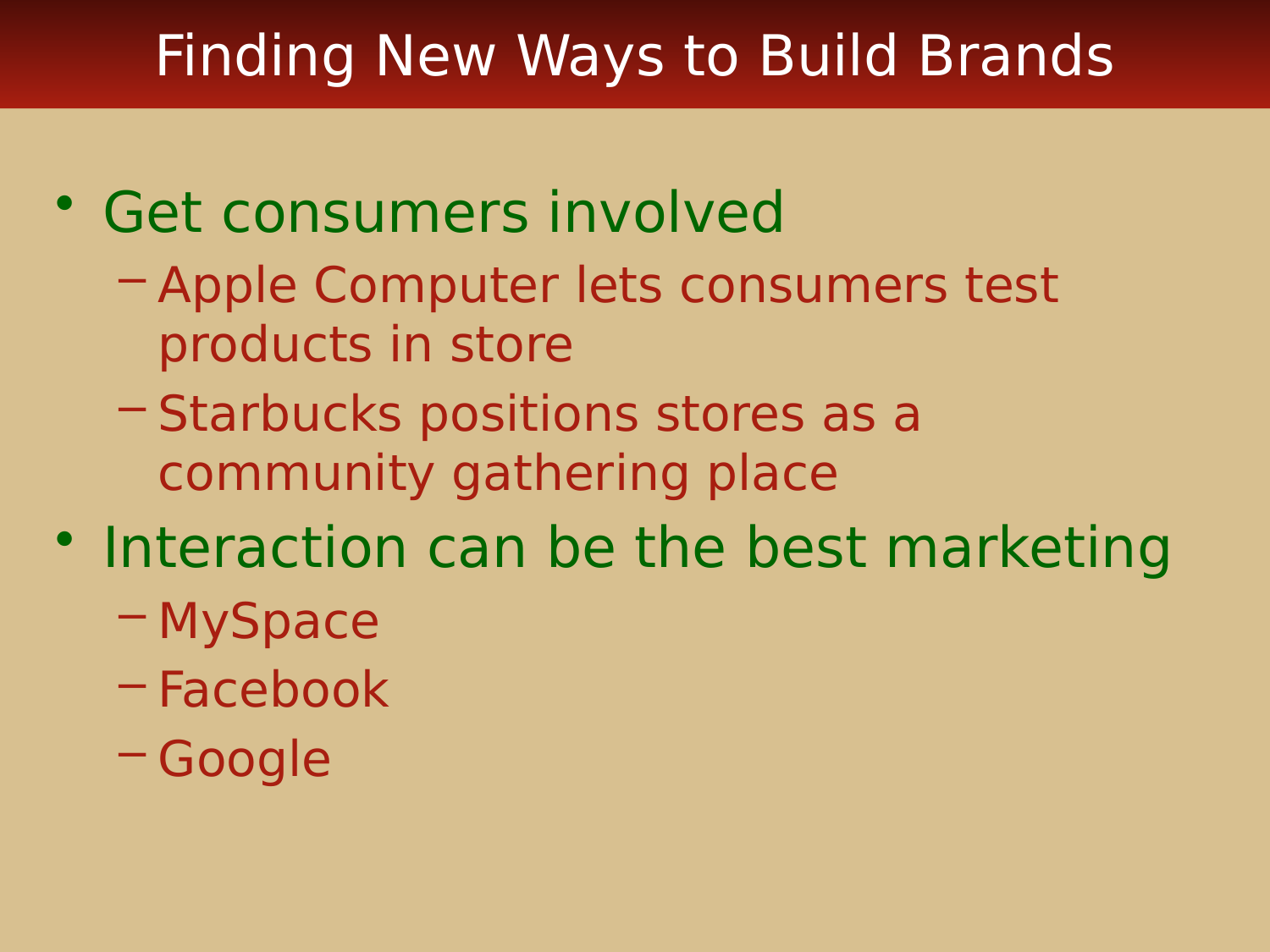

# Finding New Ways to Build Brands
Get consumers involved
Apple Computer lets consumers test products in store
Starbucks positions stores as a community gathering place
Interaction can be the best marketing
MySpace
Facebook
Google